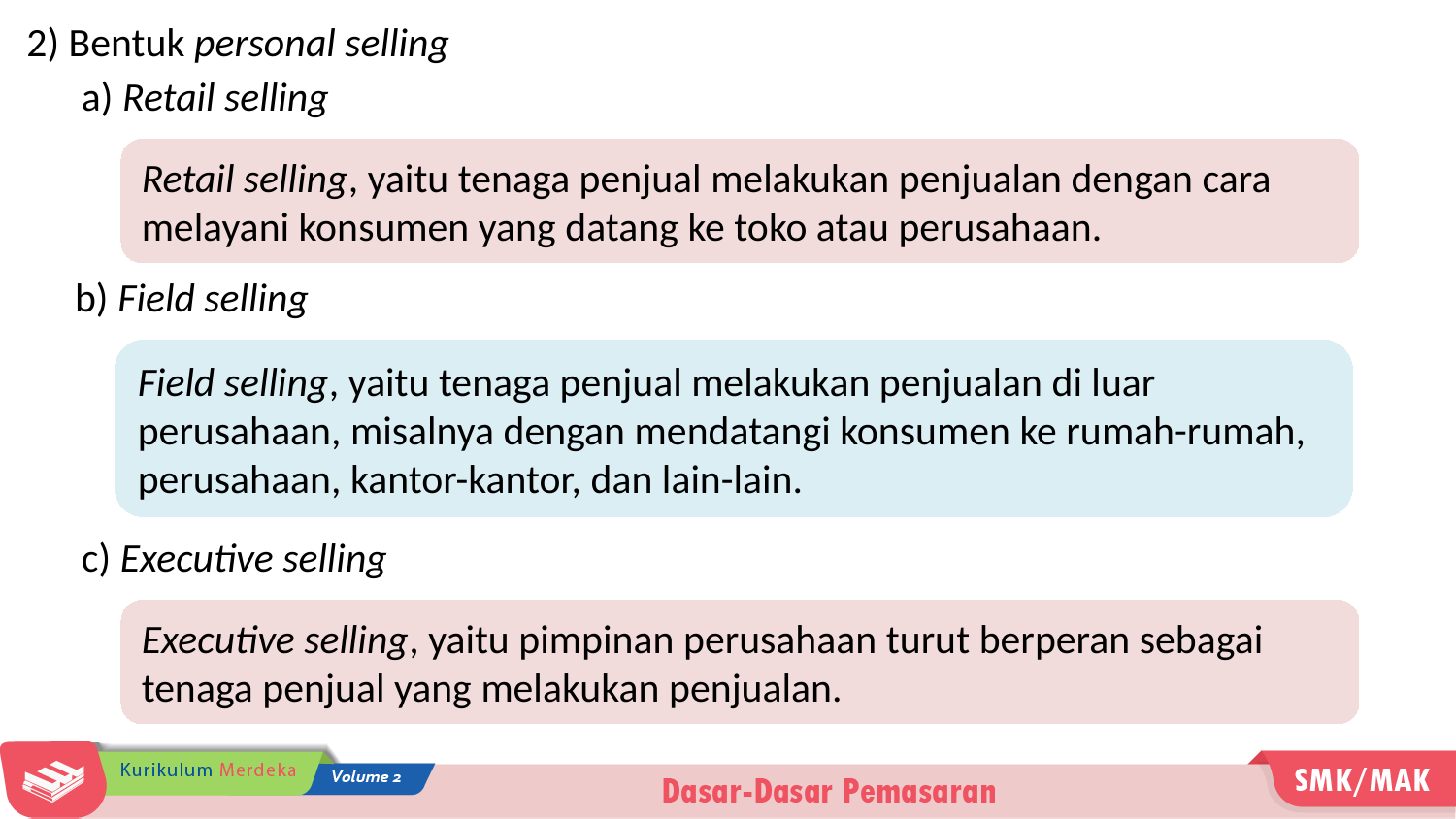

2) Bentuk personal selling
a) Retail selling
Retail selling, yaitu tenaga penjual melakukan penjualan dengan cara melayani konsumen yang datang ke toko atau perusahaan.
b) Field selling
Field selling, yaitu tenaga penjual melakukan penjualan di luar perusahaan, misalnya dengan mendatangi konsumen ke rumah-rumah, perusahaan, kantor-kantor, dan lain-lain.
c) Executive selling
Executive selling, yaitu pimpinan perusahaan turut berperan sebagai tenaga penjual yang melakukan penjualan.